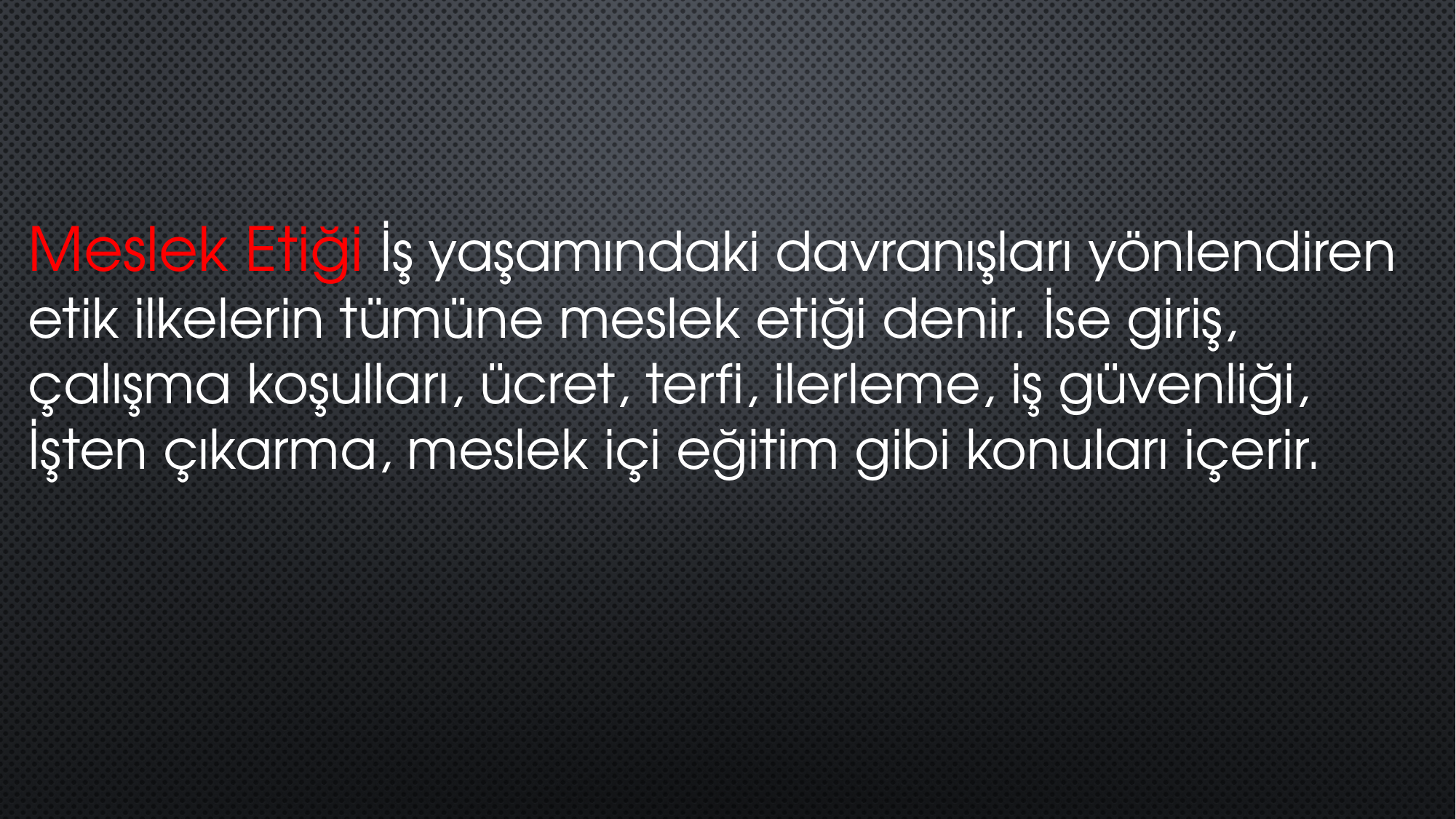

Meslek Etiği İş yaşamındaki davranışları yönlendiren etik ilkelerin tümüne meslek etiği denir. İse giriş, çalışma koşulları, ücret, terfi, ilerleme, iş güvenliği, İşten çıkarma, meslek içi eğitim gibi konuları içerir.